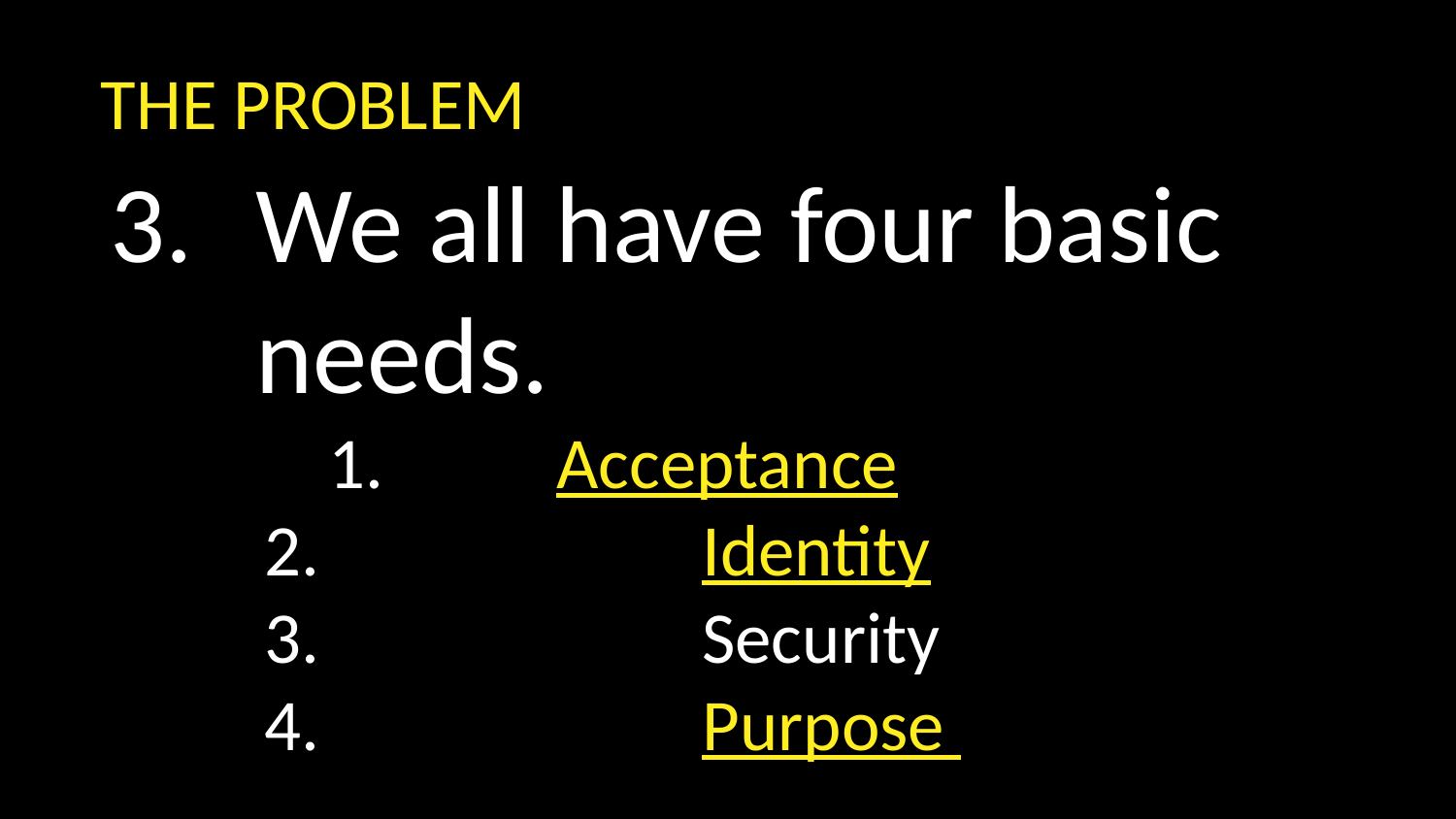

THE PROBLEM
We all have four basic needs.
		Acceptance
			Identity
			Security
			Purpose